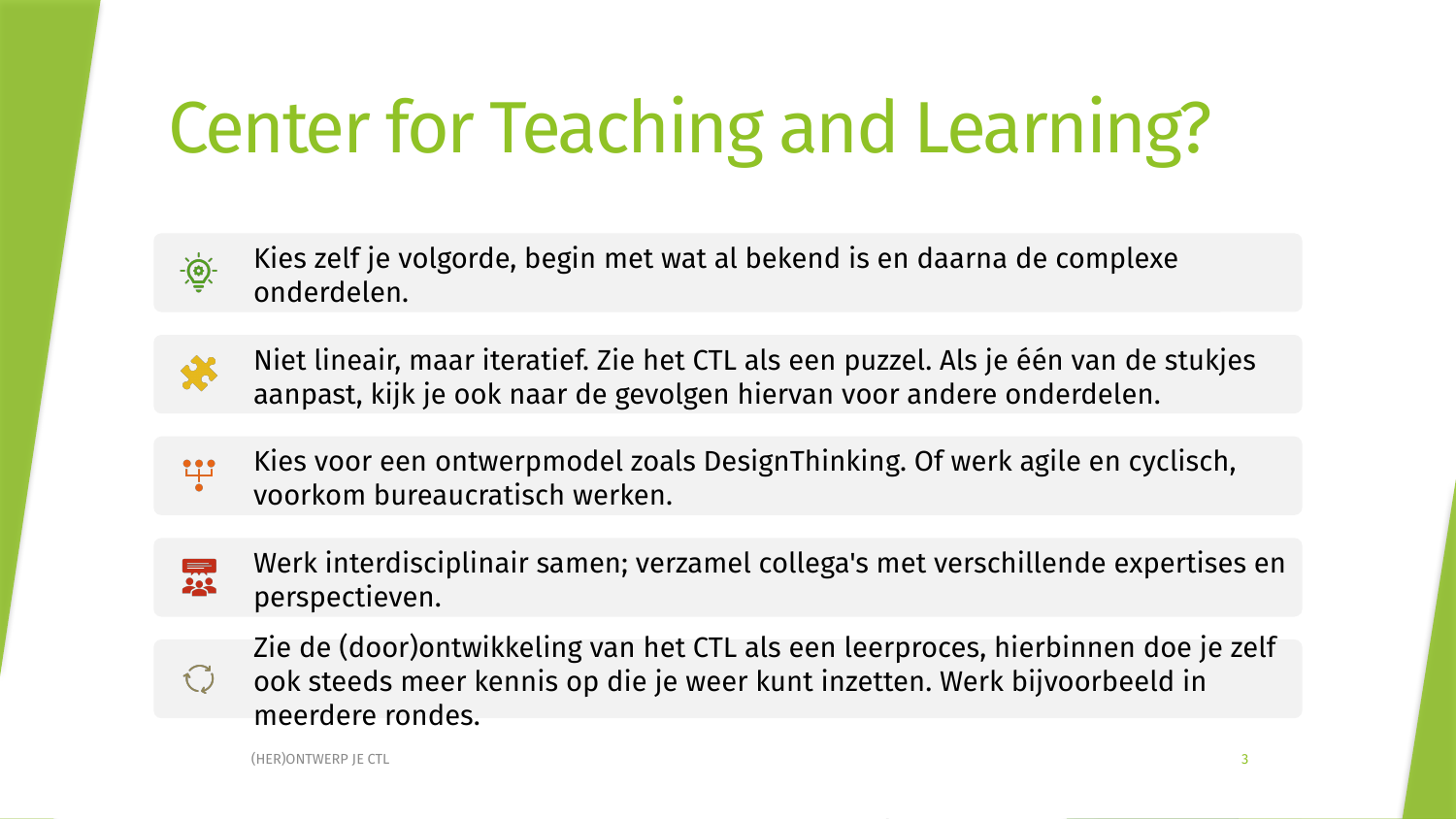

# Center for Teaching and Learning?
Kies zelf je volgorde, begin met wat al bekend is en daarna de complexe onderdelen.
Niet lineair, maar iteratief. Zie het CTL als een puzzel. Als je één van de stukjes aanpast, kijk je ook naar de gevolgen hiervan voor andere onderdelen.
Kies voor een ontwerpmodel zoals DesignThinking. Of werk agile en cyclisch, voorkom bureaucratisch werken.
Werk interdisciplinair samen; verzamel collega's met verschillende expertises en perspectieven.
Zie de (door)ontwikkeling van het CTL als een leerproces, hierbinnen doe je zelf ook steeds meer kennis op die je weer kunt inzetten. Werk bijvoorbeeld in meerdere rondes.

(her)ontwerp je CTL
3